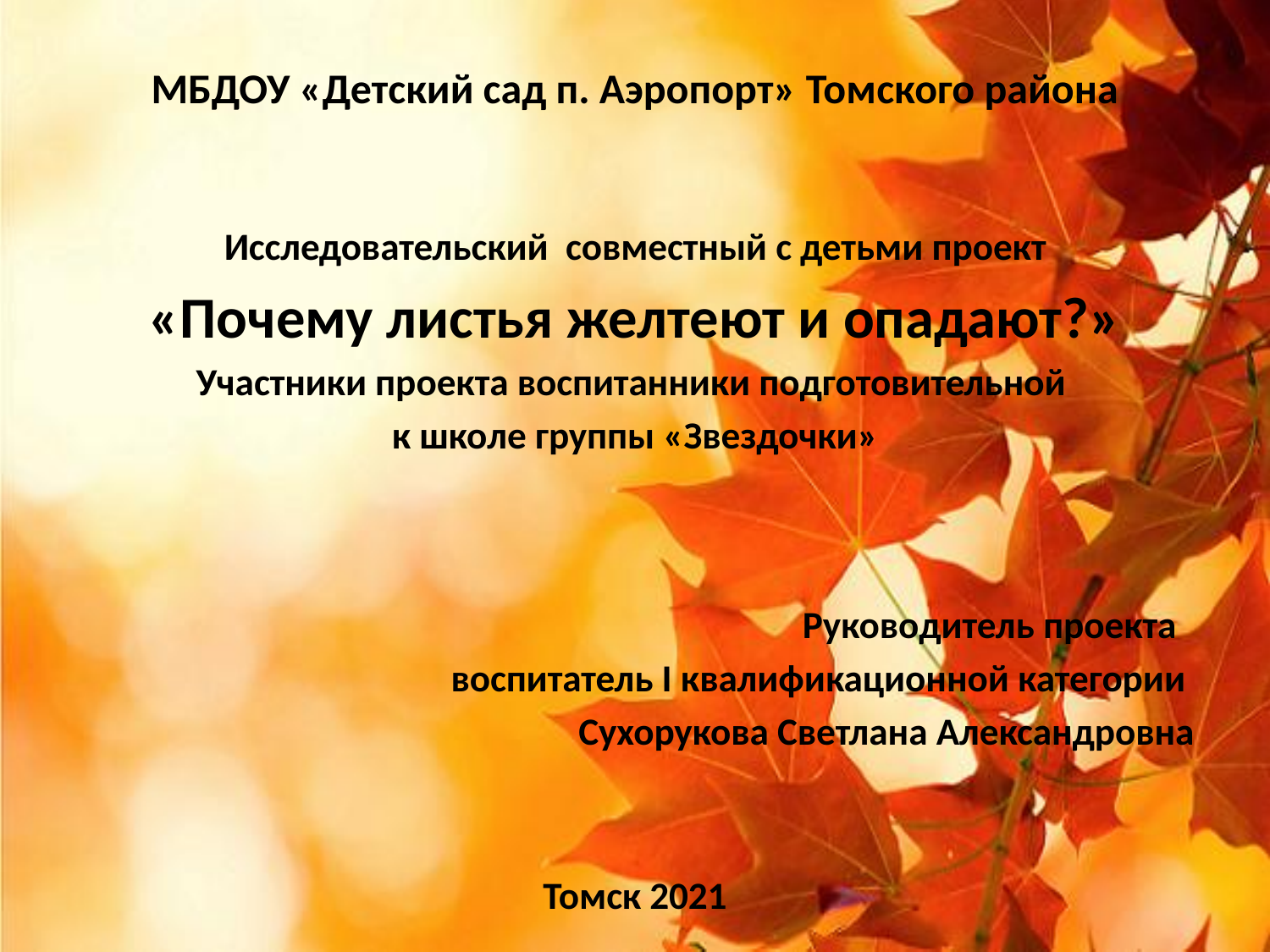

# МБДОУ «Детский сад п. Аэропорт» Томского района
Исследовательский  совместный с детьми проект
«Почему листья желтеют и опадают?»
Участники проекта воспитанники подготовительной
 к школе группы «Звездочки»

Руководитель проекта
воспитатель I квалификационной категории
Сухорукова Светлана Александровна

Томск 2021